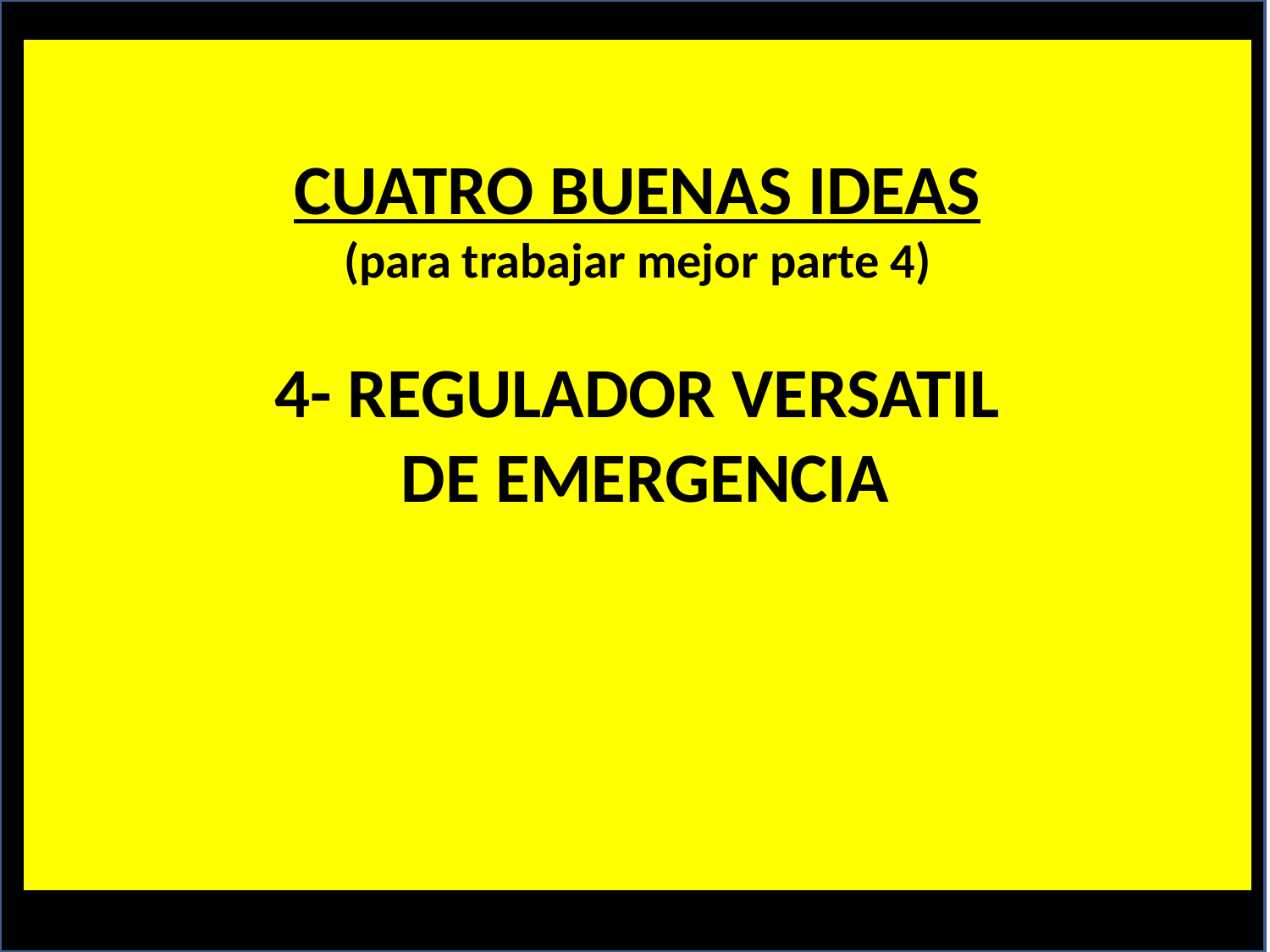

CUATRO BUENAS IDEAS
(para trabajar mejor parte 4)

4- REGULADOR VERSATIL
 DE EMERGENCIA